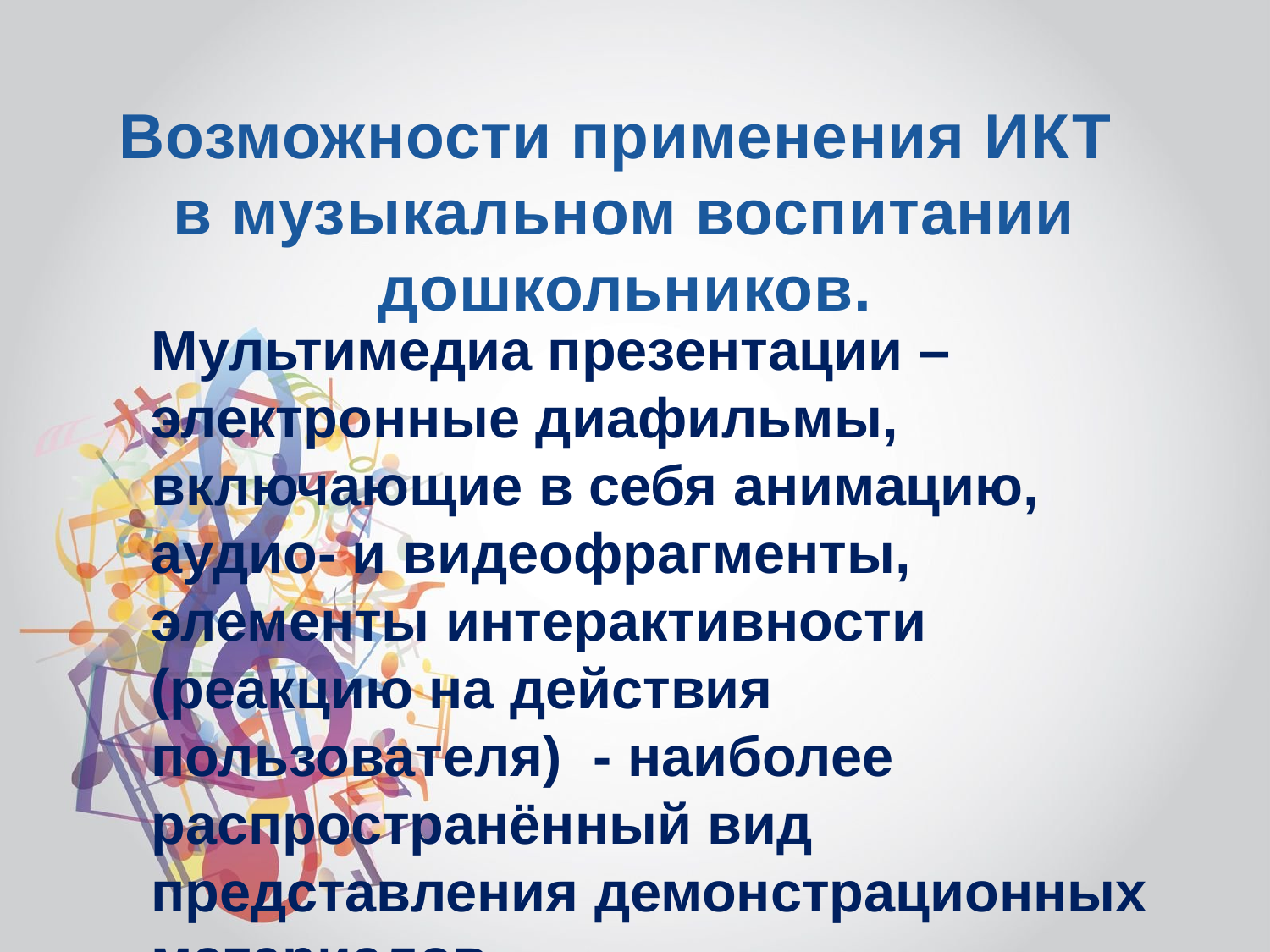

Возможности применения ИКТ  в музыкальном воспитании дошкольников.
Мультимедиа презентации – электронные диафильмы, включающие в себя анимацию, аудио- и видеофрагменты, элементы интерактивности (реакцию на действия пользователя)  - наиболее распространённый вид представления демонстрационных материалов.